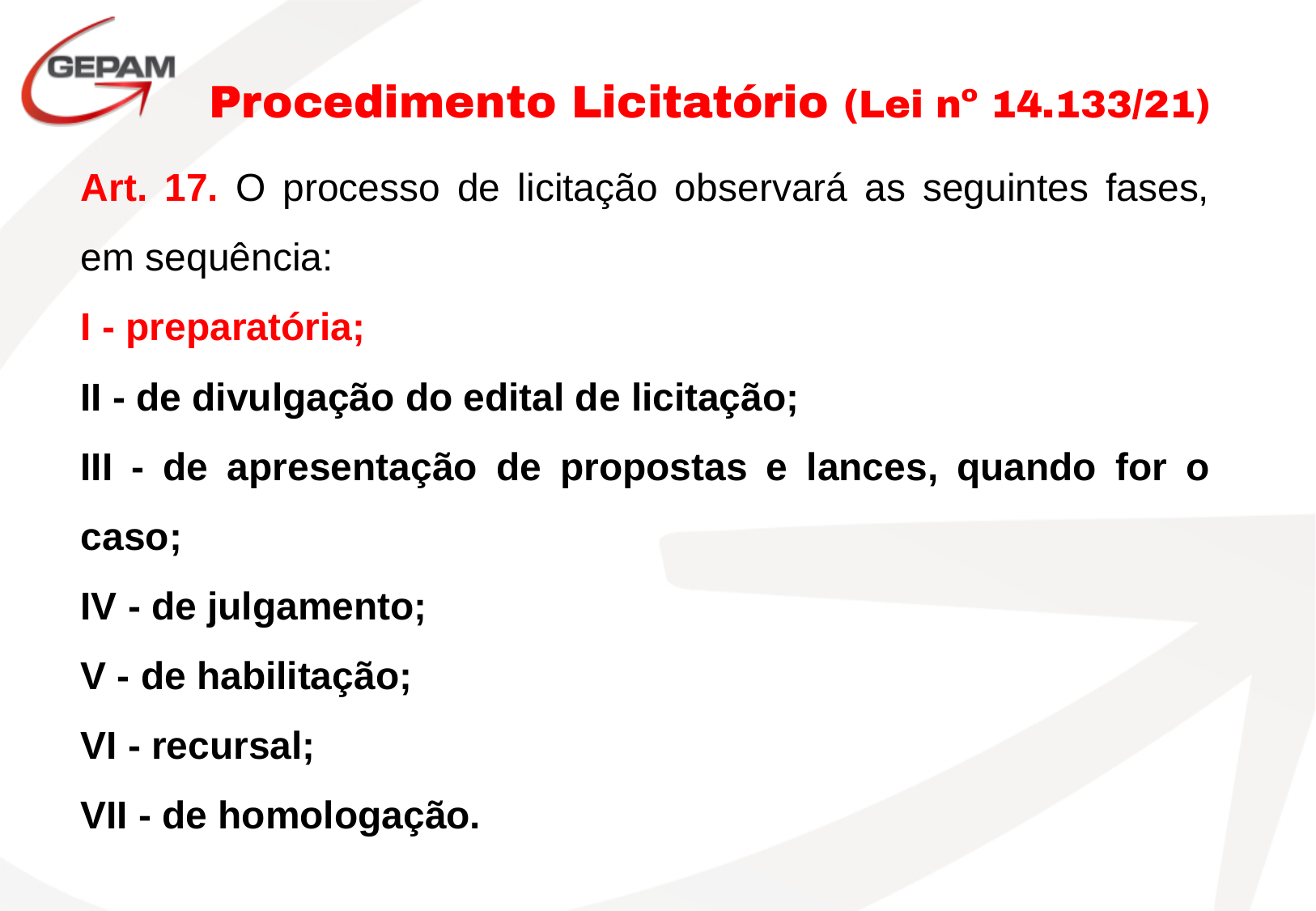

Procedimento Licitatório (Lei nº 14.133/21)
Art. 17. O processo de licitação observará as seguintes fases, em sequência:
I - preparatória;
II - de divulgação do edital de licitação;
III - de apresentação de propostas e lances, quando for o caso;
IV - de julgamento;
V - de habilitação;
VI - recursal;
VII - de homologação.